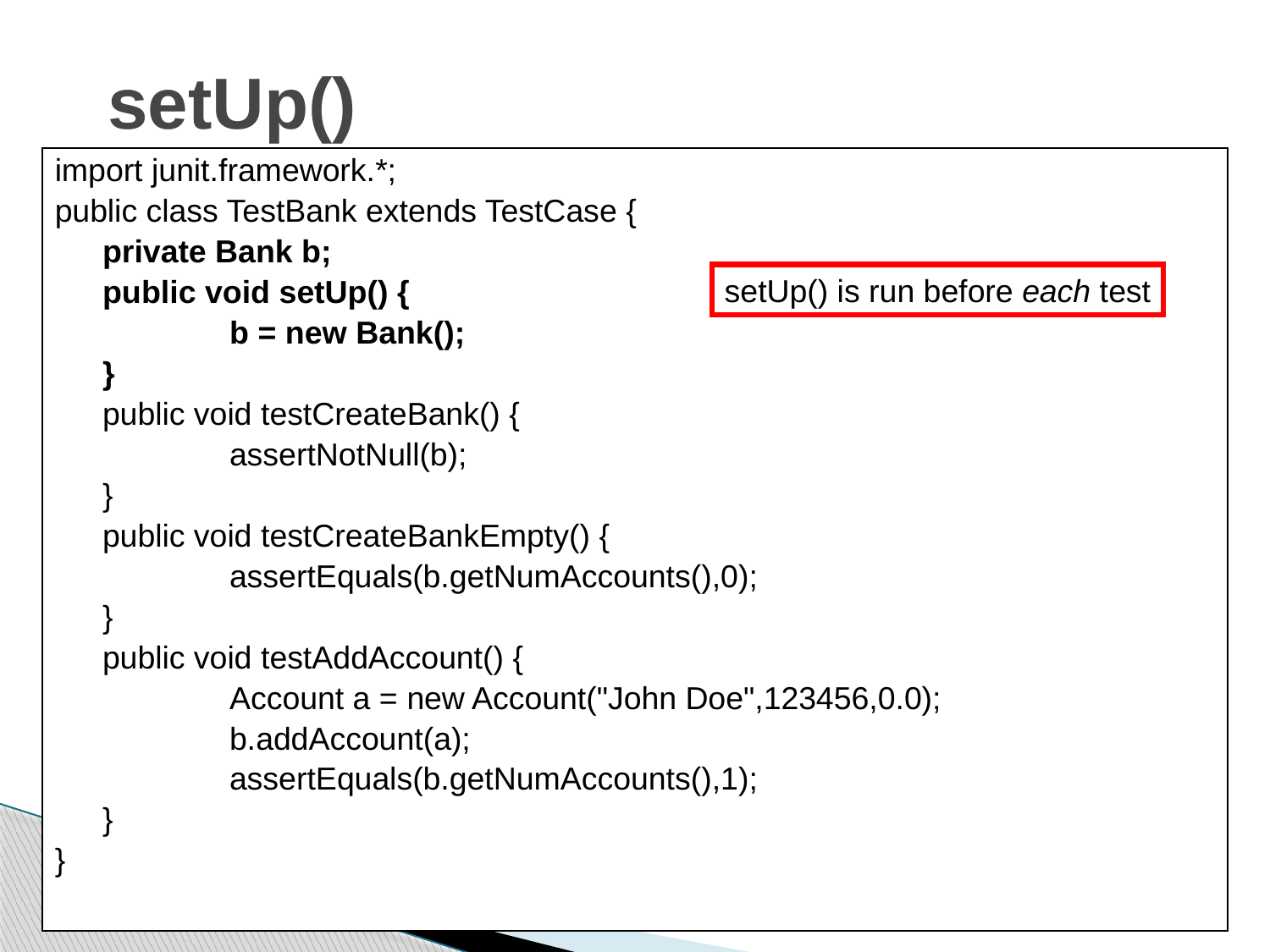

# setUp()
import junit.framework.*;
public class TestBank extends TestCase {
	private Bank b;
	public void setUp() {
		b = new Bank();
	}
	public void testCreateBank() {
		assertNotNull(b);
	}
	public void testCreateBankEmpty() {
		assertEquals(b.getNumAccounts(),0);
	}
	public void testAddAccount() {
		Account a = new Account("John Doe",123456,0.0);
		b.addAccount(a);
		assertEquals(b.getNumAccounts(),1);
	}
}
setUp() is run before each test